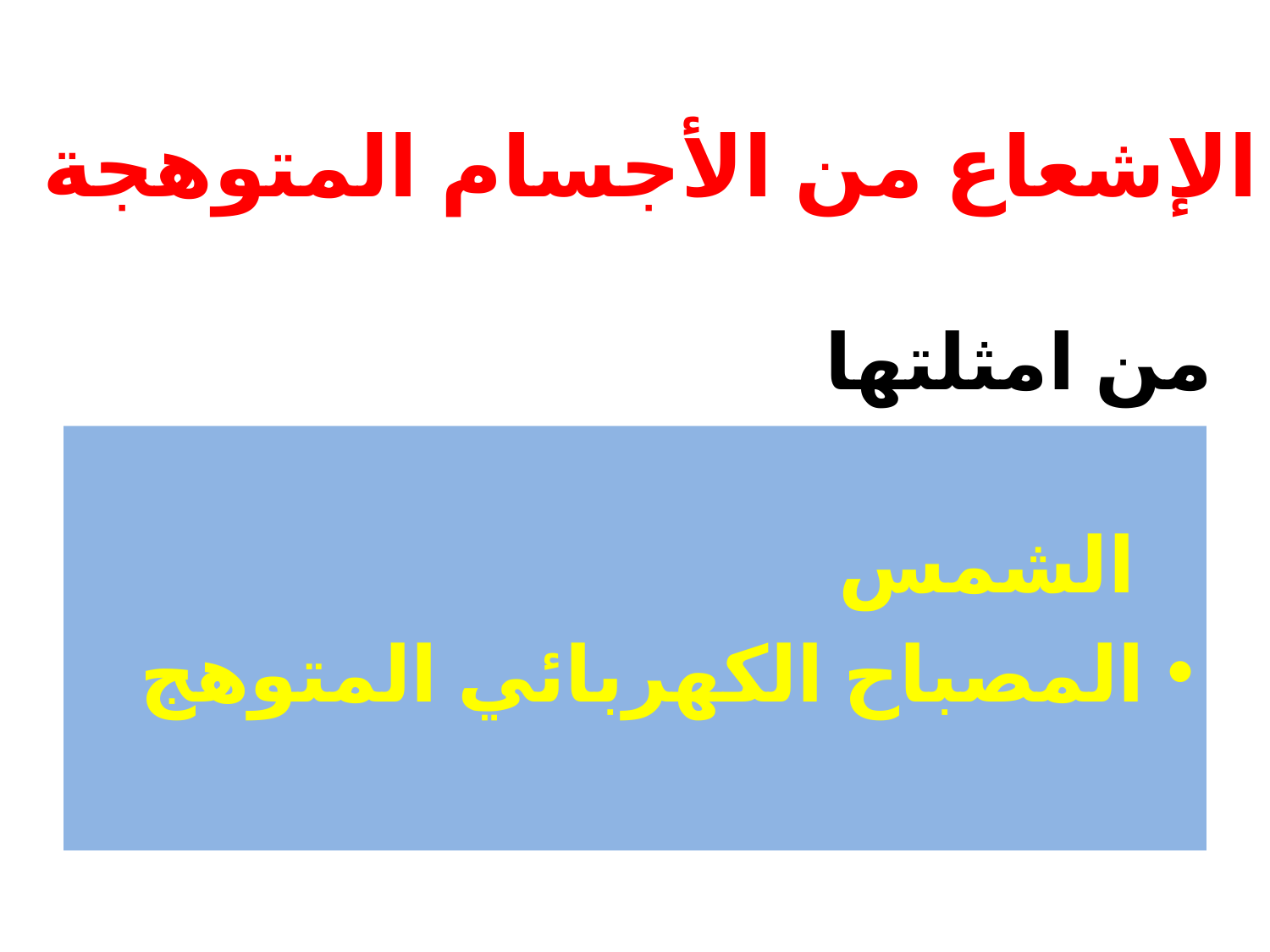

الإشعاع من الأجسام المتوهجة
من امثلتها

    الشمس
المصباح الكهربائي المتوهج